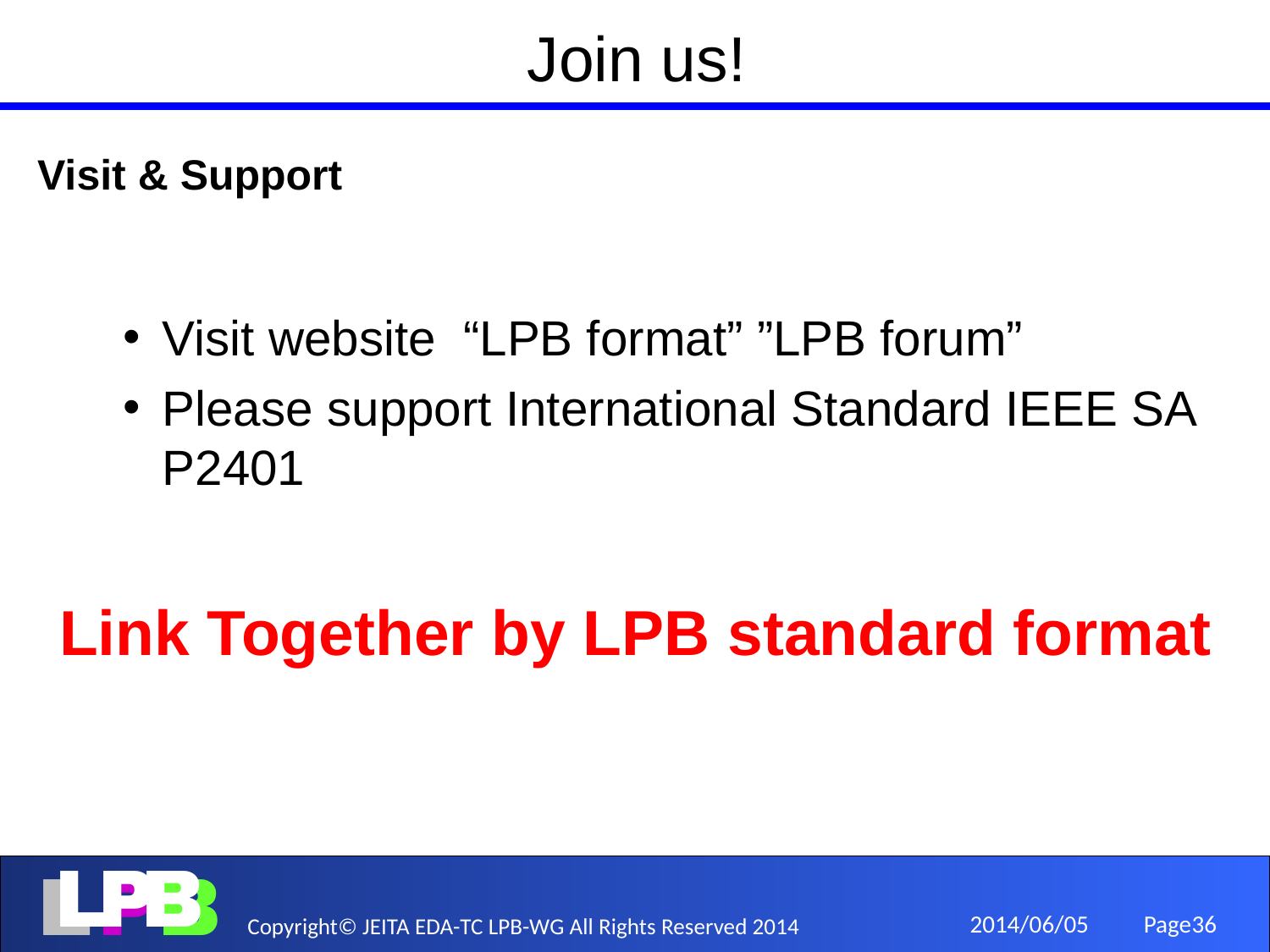

# Join us!
Visit & Support

Visit website  “LPB format” ”LPB forum”
Please support International Standard IEEE SA P2401

Link Together by LPB standard format